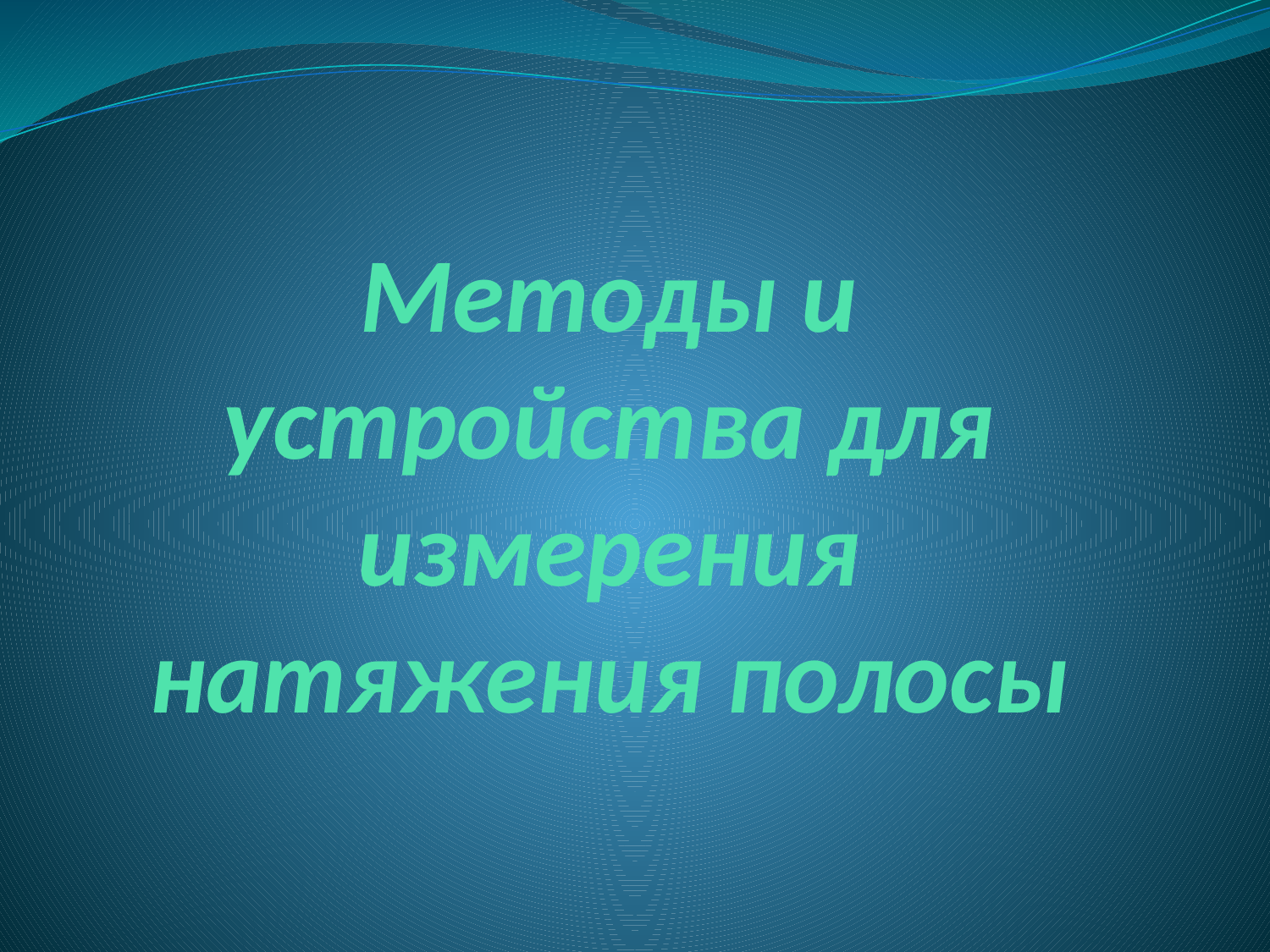

# Методы и устройства для измерения натяжения полосы